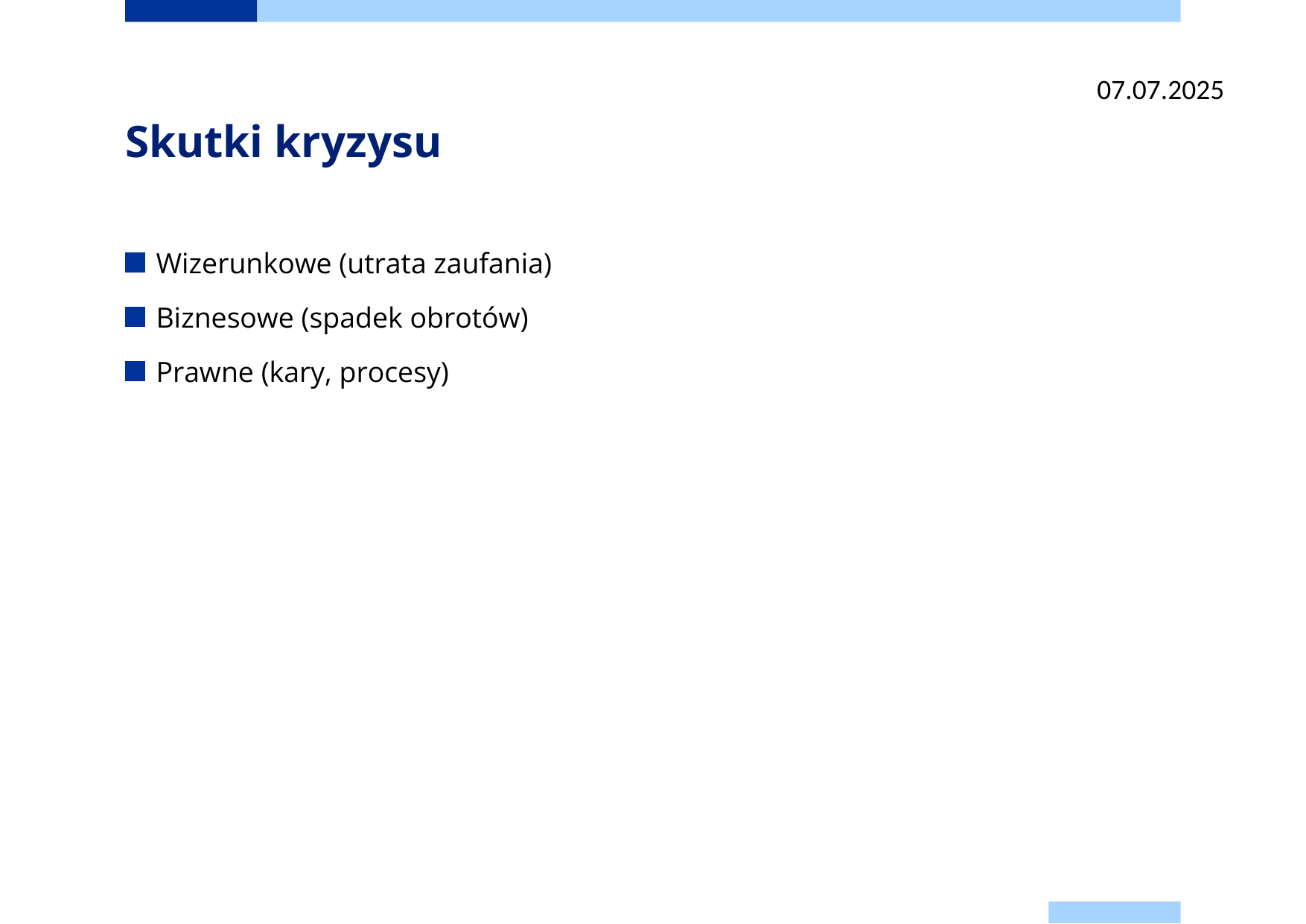

07.07.2025
# Skutki kryzysu
Wizerunkowe (utrata zaufania)
Biznesowe (spadek obrotów)
Prawne (kary, procesy)